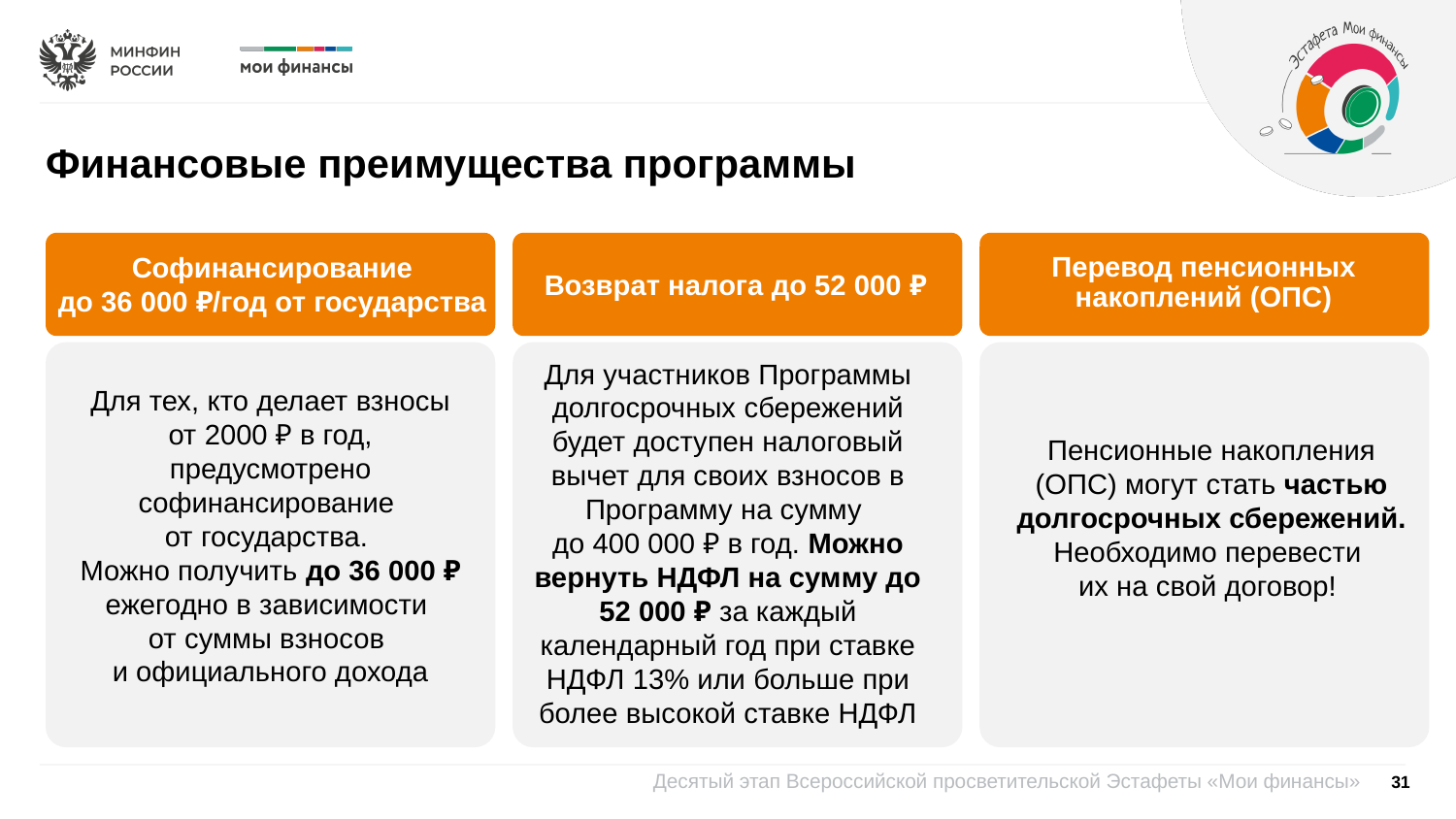

Финансовые преимущества программы

Софинансирование
до 36 000 ₽/год от государства
Перевод пенсионных
накоплений (ОПС)
Возврат налога до 52 000 ₽

Для участников Программы долгосрочных сбережений будет доступен налоговый вычет для своих взносов в Программу на сумму
до 400 000 ₽ в год. Можно вернуть НДФЛ на сумму до 52 000 ₽ за каждый календарный год при ставке НДФЛ 13% или больше при более высокой ставке НДФЛ
Для тех, кто делает взносы от 2000 ₽ в год, предусмотрено софинансирование
от государства.
Можно получить до 36 000 ₽ ежегодно в зависимости
от суммы взносов
и официального дохода
Пенсионные накопления (ОПС) могут стать частью долгосрочных сбережений. Необходимо перевести
их на свой договор!
31